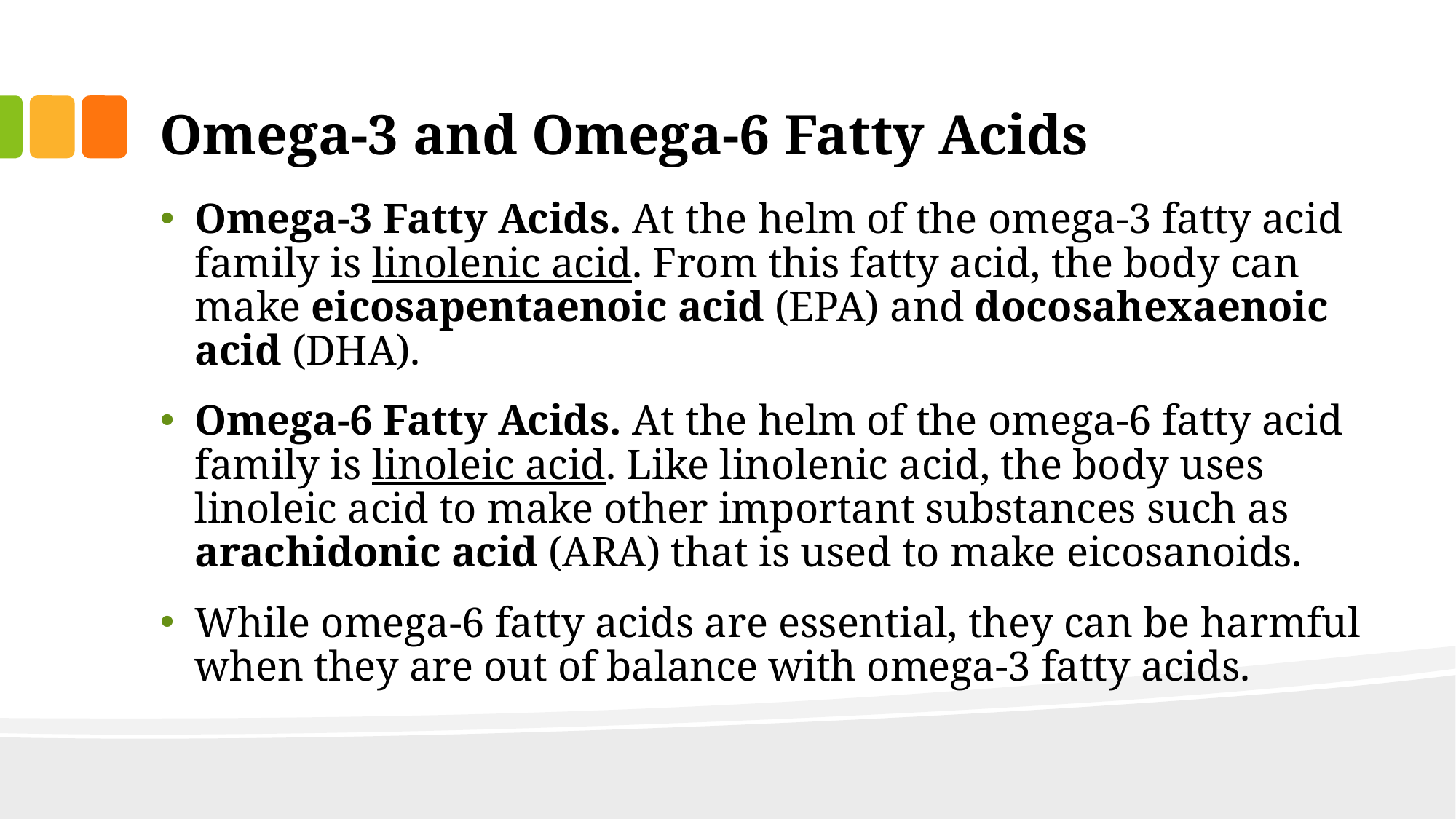

# Omega-3 and Omega-6 Fatty Acids
Omega-3 Fatty Acids. At the helm of the omega-3 fatty acid family is linolenic acid. From this fatty acid, the body can make eicosapentaenoic acid (EPA) and docosahexaenoic acid (DHA).
Omega-6 Fatty Acids. At the helm of the omega-6 fatty acid family is linoleic acid. Like linolenic acid, the body uses linoleic acid to make other important substances such as arachidonic acid (ARA) that is used to make eicosanoids.
While omega-6 fatty acids are essential, they can be harmful when they are out of balance with omega-3 fatty acids.